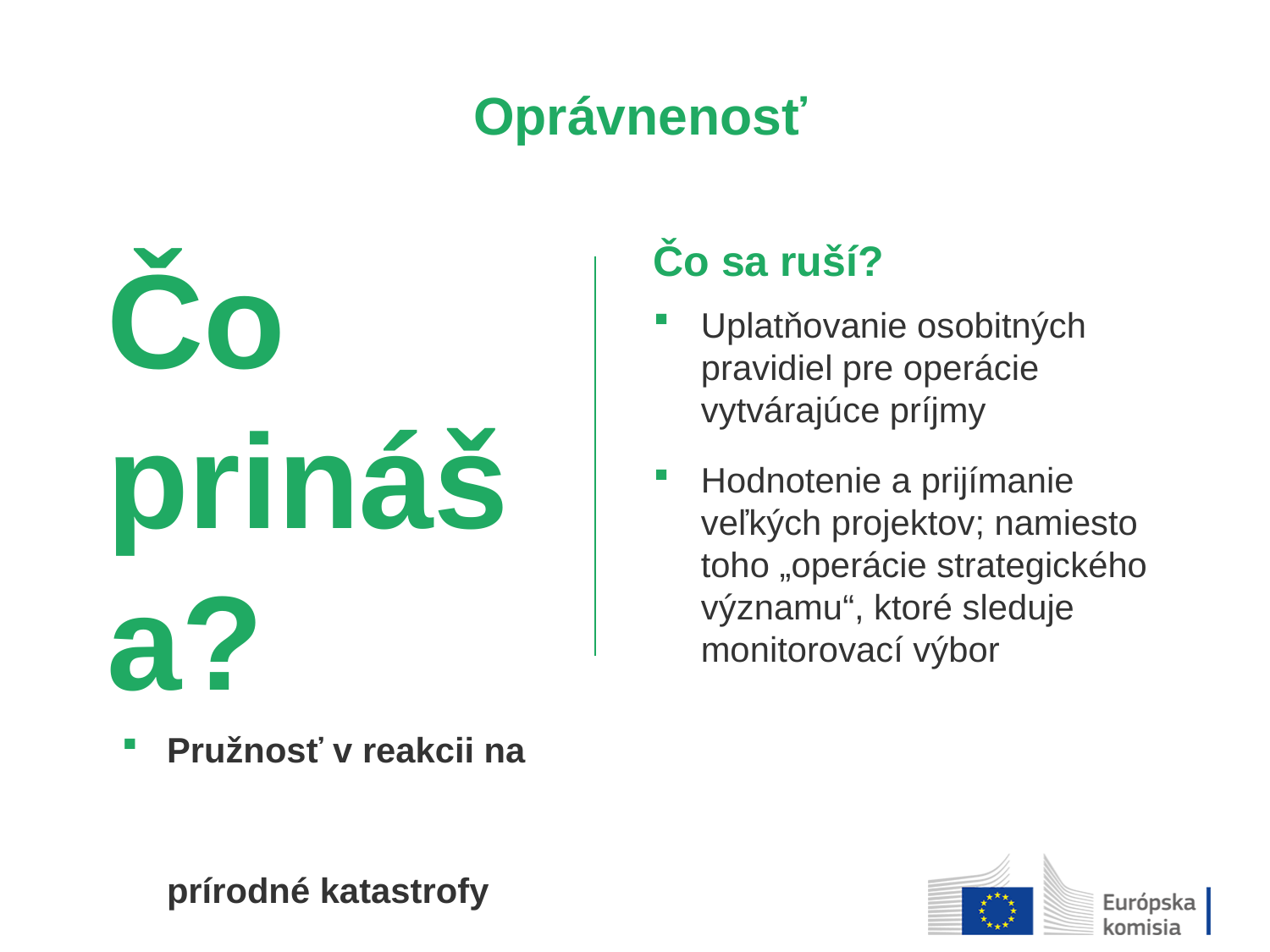

Oprávnenosť
Čo prináša?
Pružnosť v reakcii na prírodné katastrofy
Oddelené a jasnejšie pravidlá o trvácnosti a premiestnení
V prípade operácií do 5 mil. EUR celkových nákladov je DPH oprávnené. Vo všetkých ostatných prípadoch DPH nie je oprávnené.
Čo sa ruší?
Uplatňovanie osobitných pravidiel pre operácie vytvárajúce príjmy
Hodnotenie a prijímanie veľkých projektov; namiesto toho „operácie strategického významu“, ktoré sleduje monitorovací výbor